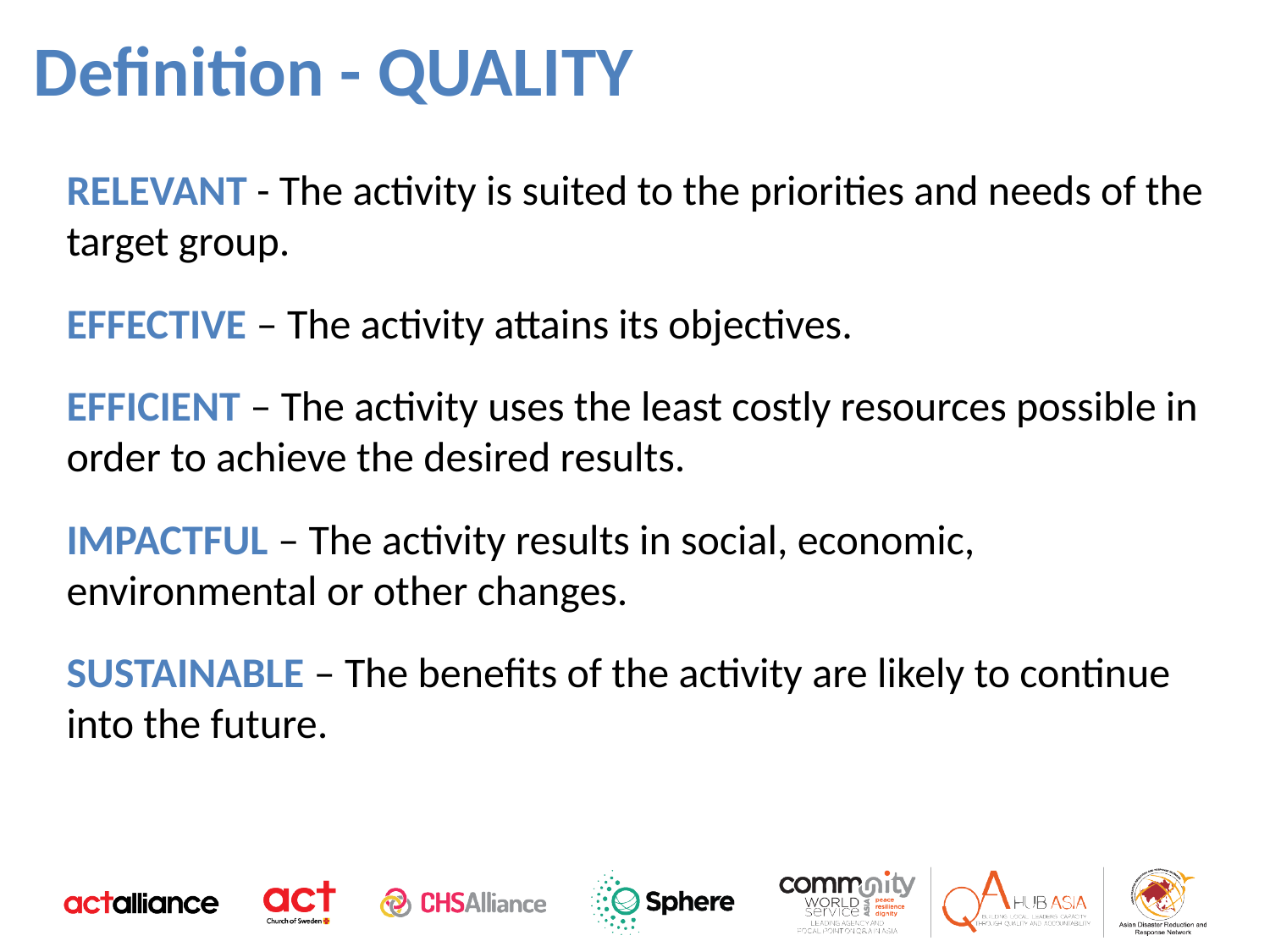

Definition - QUALITY
RELEVANT - The activity is suited to the priorities and needs of the target group.
EFFECTIVE – The activity attains its objectives.
EFFICIENT – The activity uses the least costly resources possible in order to achieve the desired results.
IMPACTFUL – The activity results in social, economic, environmental or other changes.
SUSTAINABLE – The benefits of the activity are likely to continue into the future.